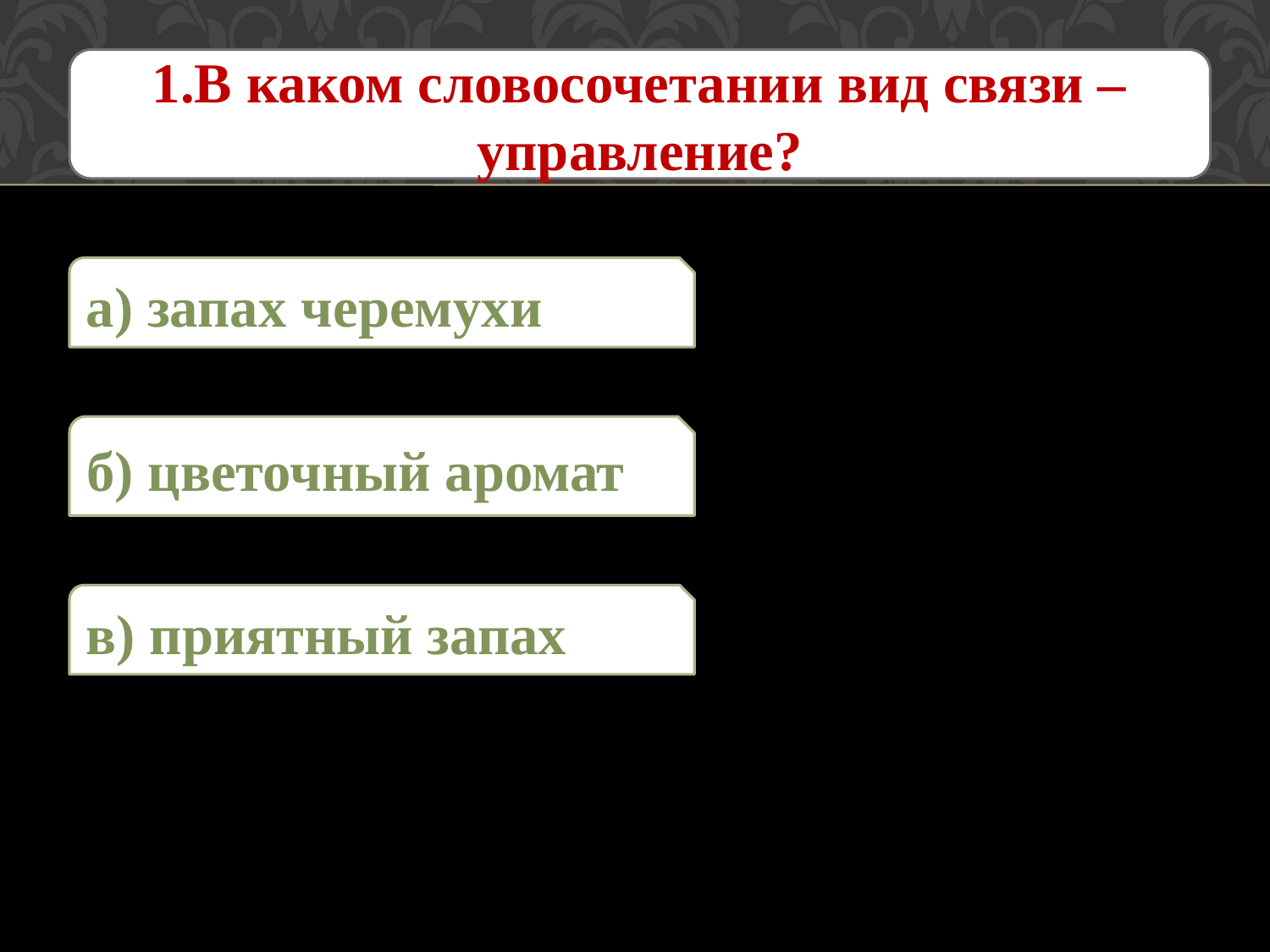

1.В каком словосочетании вид связи – управление?
а) запах черемухи
б) цветочный аромат
в) приятный запах